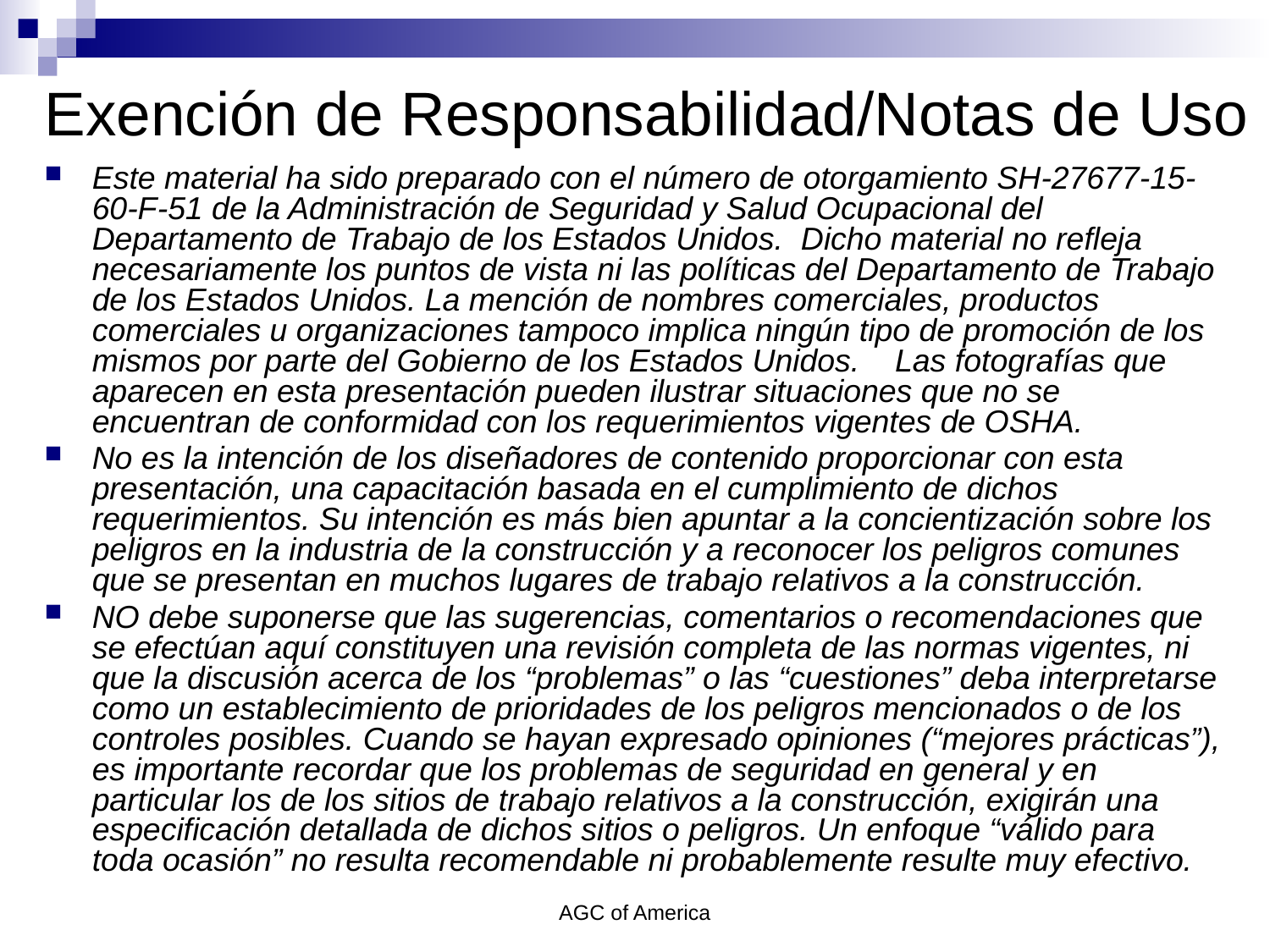

Exención de Responsabilidad/Notas de Uso
Este material ha sido preparado con el número de otorgamiento SH-27677-15-60-F-51 de la Administración de Seguridad y Salud Ocupacional del Departamento de Trabajo de los Estados Unidos.  Dicho material no refleja necesariamente los puntos de vista ni las políticas del Departamento de Trabajo de los Estados Unidos. La mención de nombres comerciales, productos comerciales u organizaciones tampoco implica ningún tipo de promoción de los mismos por parte del Gobierno de los Estados Unidos.    Las fotografías que aparecen en esta presentación pueden ilustrar situaciones que no se encuentran de conformidad con los requerimientos vigentes de OSHA.
No es la intención de los diseñadores de contenido proporcionar con esta presentación, una capacitación basada en el cumplimiento de dichos requerimientos. Su intención es más bien apuntar a la concientización sobre los peligros en la industria de la construcción y a reconocer los peligros comunes que se presentan en muchos lugares de trabajo relativos a la construcción.
NO debe suponerse que las sugerencias, comentarios o recomendaciones que se efectúan aquí constituyen una revisión completa de las normas vigentes, ni que la discusión acerca de los “problemas” o las “cuestiones” deba interpretarse como un establecimiento de prioridades de los peligros mencionados o de los controles posibles. Cuando se hayan expresado opiniones (“mejores prácticas”), es importante recordar que los problemas de seguridad en general y en particular los de los sitios de trabajo relativos a la construcción, exigirán una especificación detallada de dichos sitios o peligros. Un enfoque “válido para toda ocasión” no resulta recomendable ni probablemente resulte muy efectivo.
AGC of America